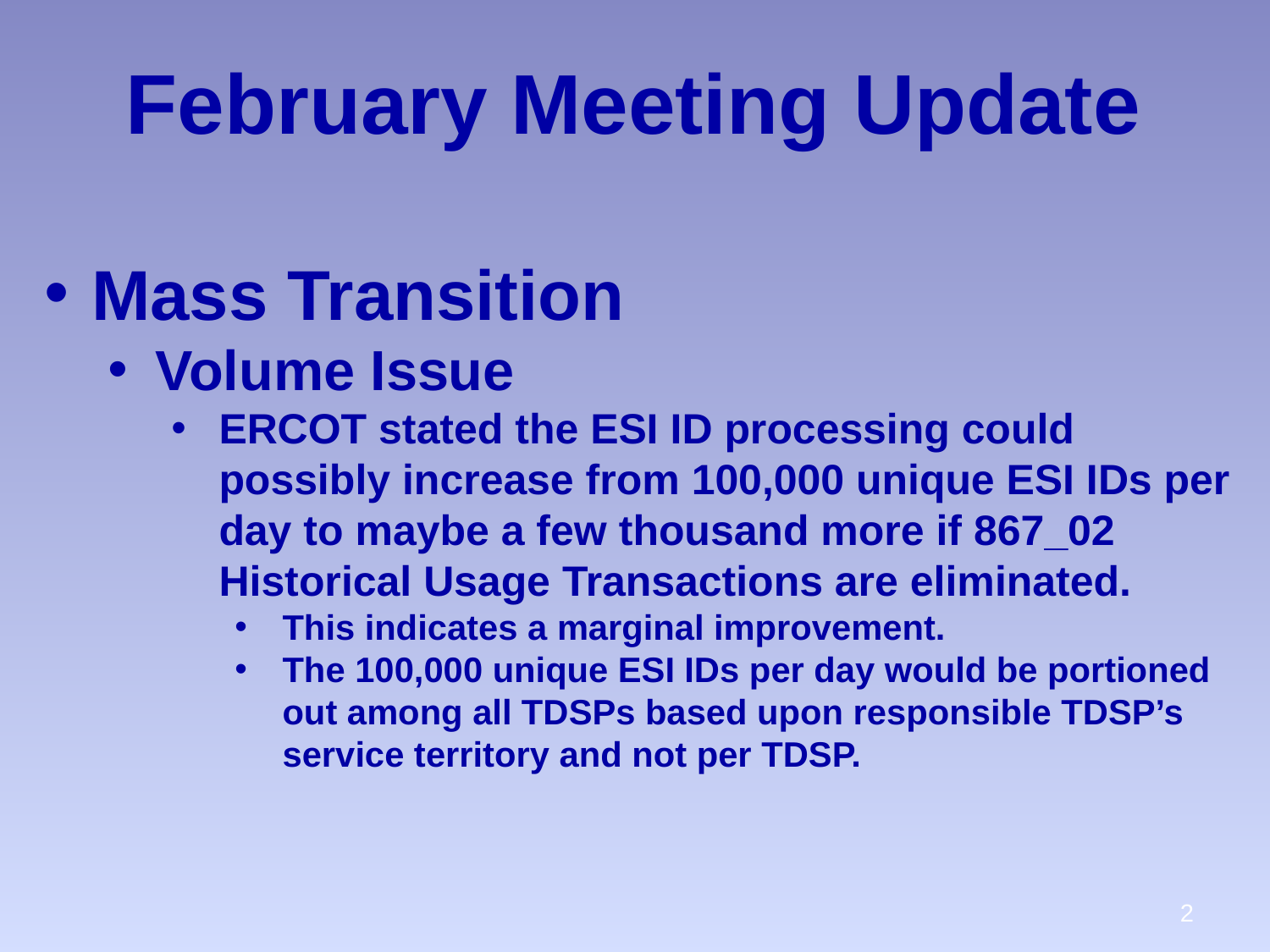

February Meeting Update

Mass Transition
Volume Issue
ERCOT stated the ESI ID processing could possibly increase from 100,000 unique ESI IDs per day to maybe a few thousand more if 867_02 Historical Usage Transactions are eliminated.
This indicates a marginal improvement.
The 100,000 unique ESI IDs per day would be portioned out among all TDSPs based upon responsible TDSP’s service territory and not per TDSP.
2